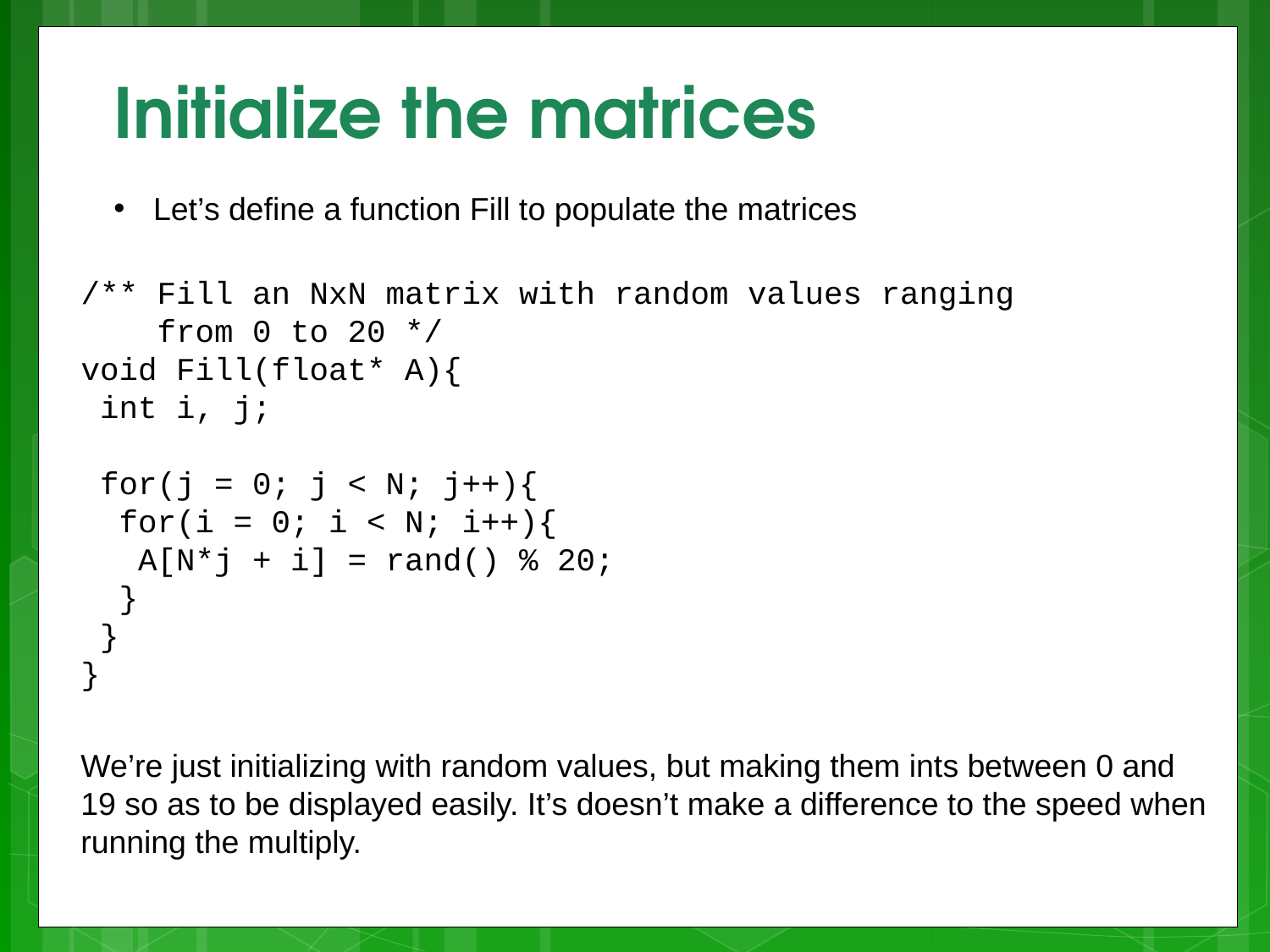

# Initialize the matrices
Let’s define a function Fill to populate the matrices
/** Fill an NxN matrix with random values ranging
    from 0 to 20 */
void Fill(float* A){
 int i, j;

 for(j = 0; j < N; j++){
  for(i = 0; i < N; i++){
   A[N*j + i] = rand() % 20;
  }
 }
}
We’re just initializing with random values, but making them ints between 0 and 19 so as to be displayed easily. It’s doesn’t make a difference to the speed when running the multiply.